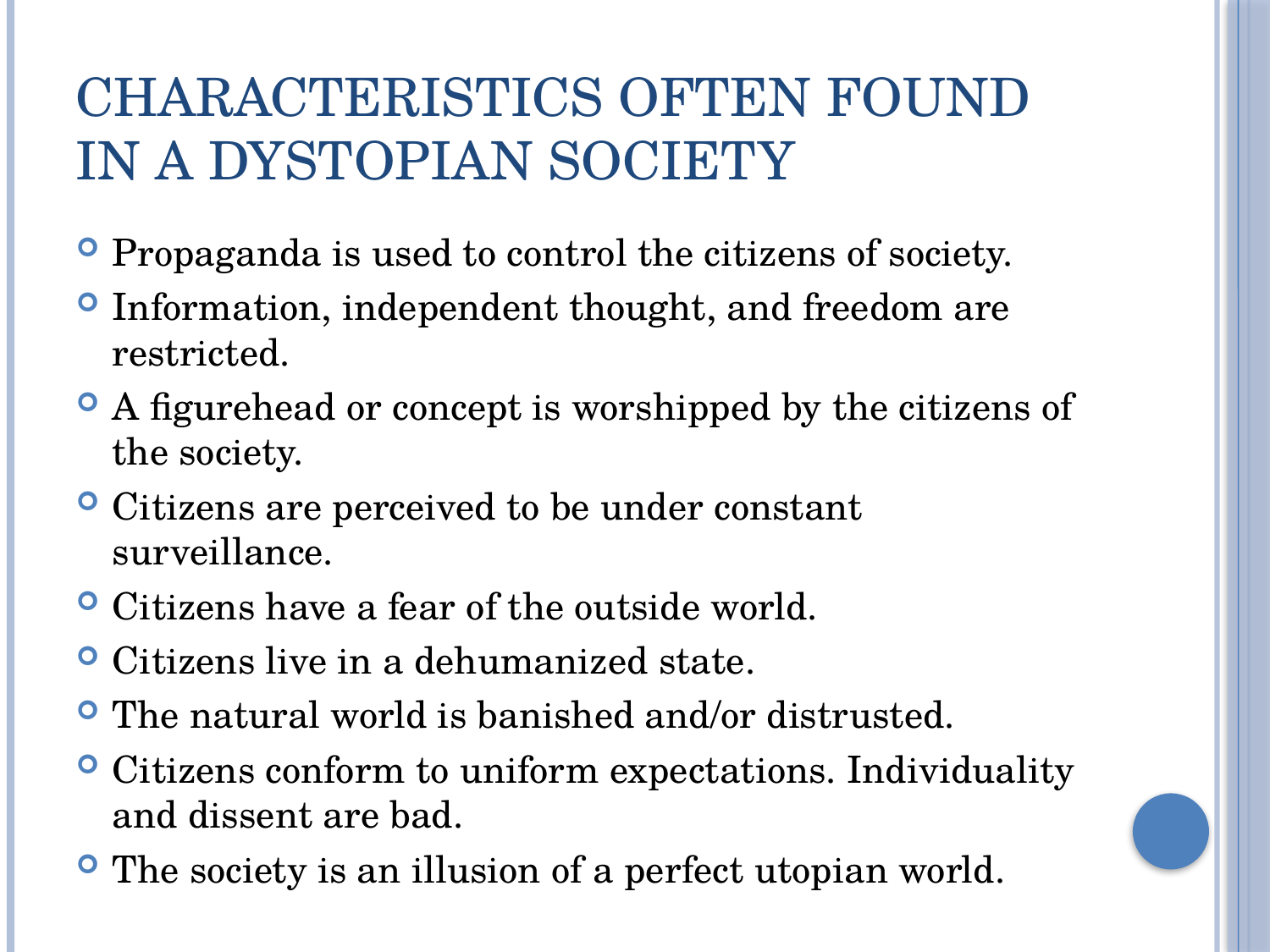

# Characteristics Often Found in a Dystopian Society
Propaganda is used to control the citizens of society.
Information, independent thought, and freedom are restricted.
A figurehead or concept is worshipped by the citizens of the society.
Citizens are perceived to be under constant surveillance.
Citizens have a fear of the outside world.
Citizens live in a dehumanized state.
The natural world is banished and/or distrusted.
Citizens conform to uniform expectations. Individuality and dissent are bad.
The society is an illusion of a perfect utopian world.